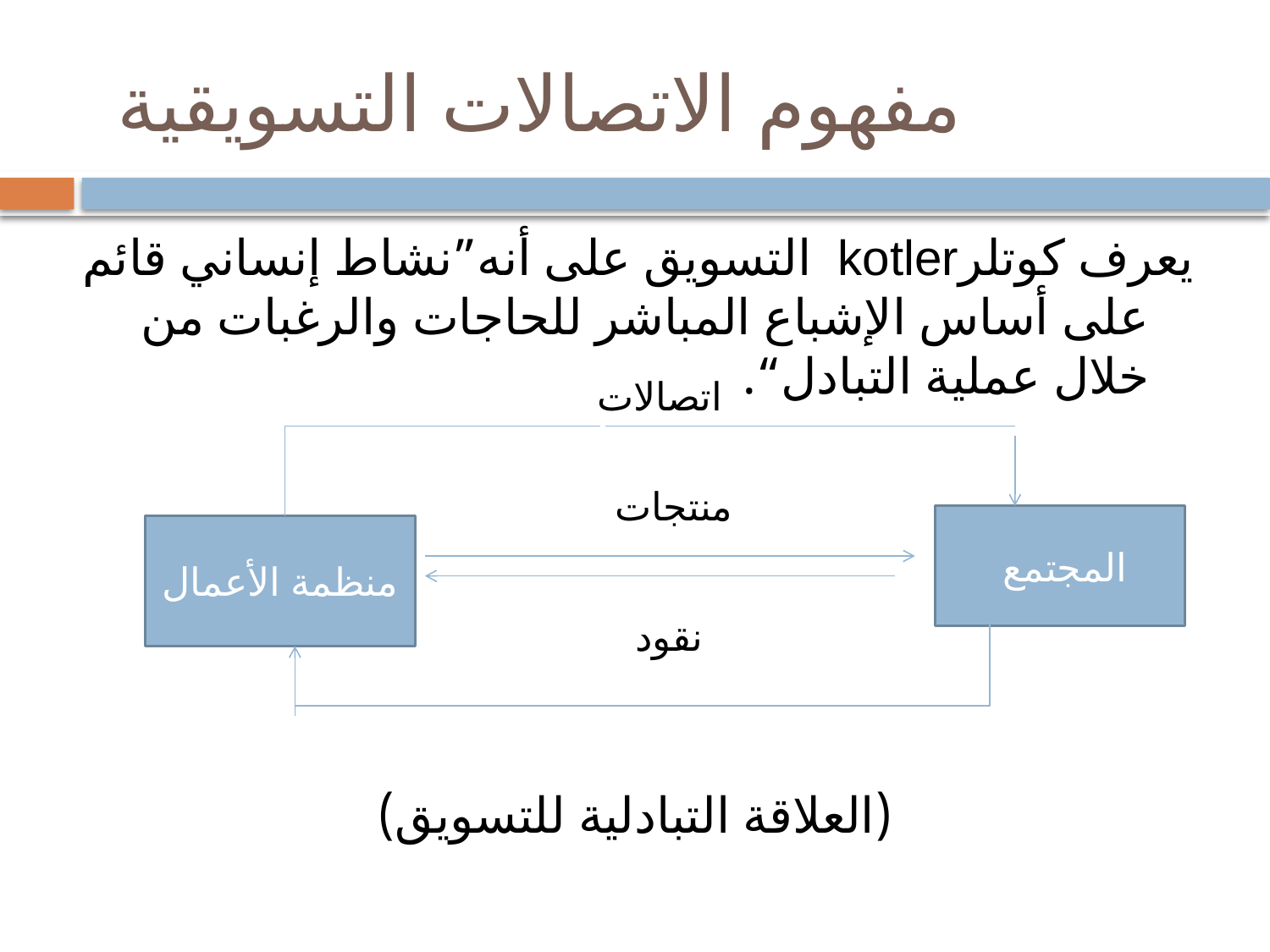

# مفهوم الاتصالات التسويقية

يعرف كوتلرkotler  التسويق على أنه”نشاط إنساني قائم على أساس الإشباع المباشر للحاجات والرغبات من خلال عملية التبادل“.

(العلاقة التبادلية للتسويق)
اتصالات
منتجات
المجتمع
منظمة الأعمال
    نقود